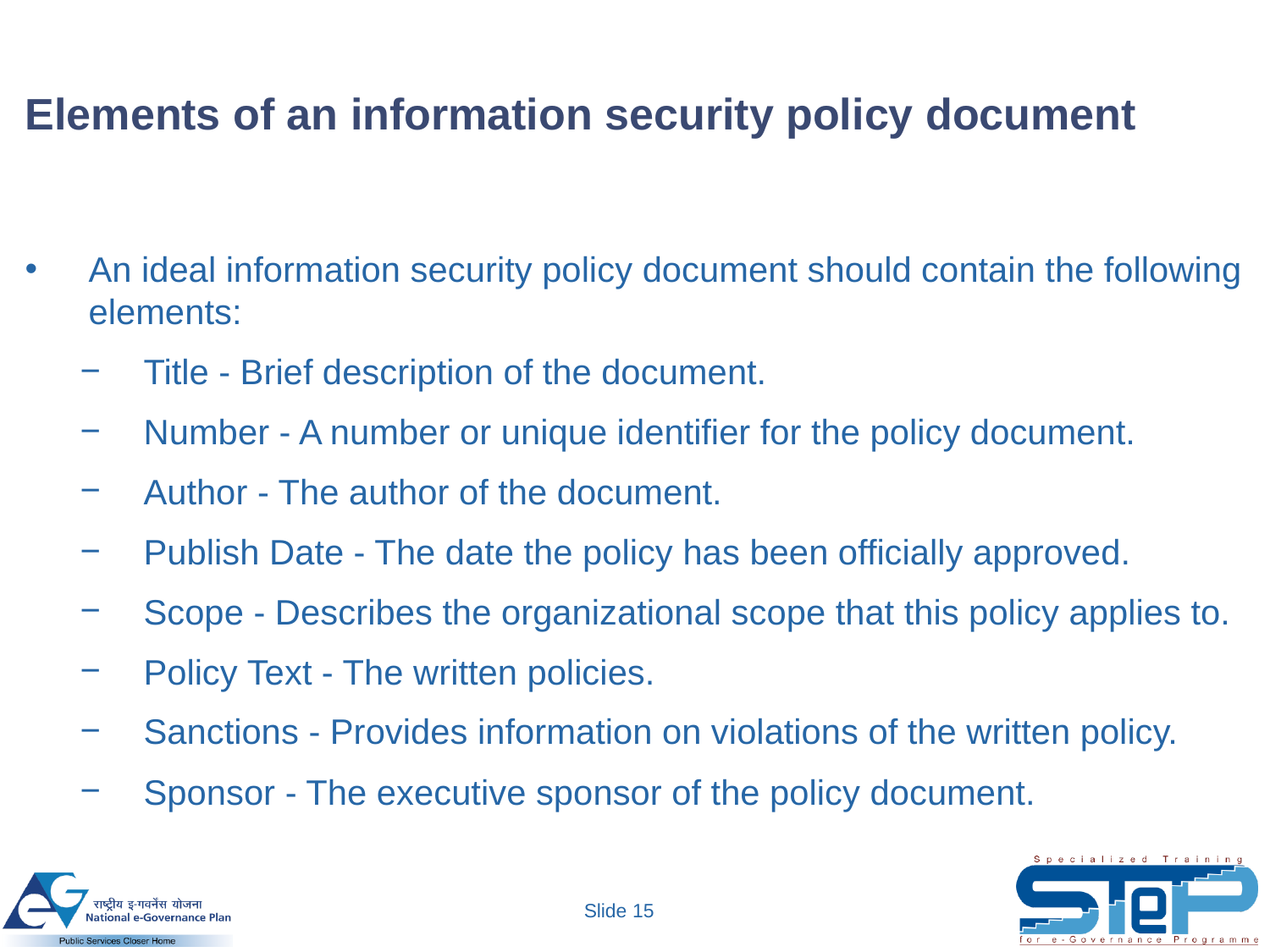

# Elements of an information security policy document
An ideal information security policy document should contain the following elements:
Title - Brief description of the document.
Number - A number or unique identifier for the policy document.
Author - The author of the document.
Publish Date - The date the policy has been officially approved.
Scope - Describes the organizational scope that this policy applies to.
Policy Text - The written policies.
Sanctions - Provides information on violations of the written policy.
Sponsor - The executive sponsor of the policy document.